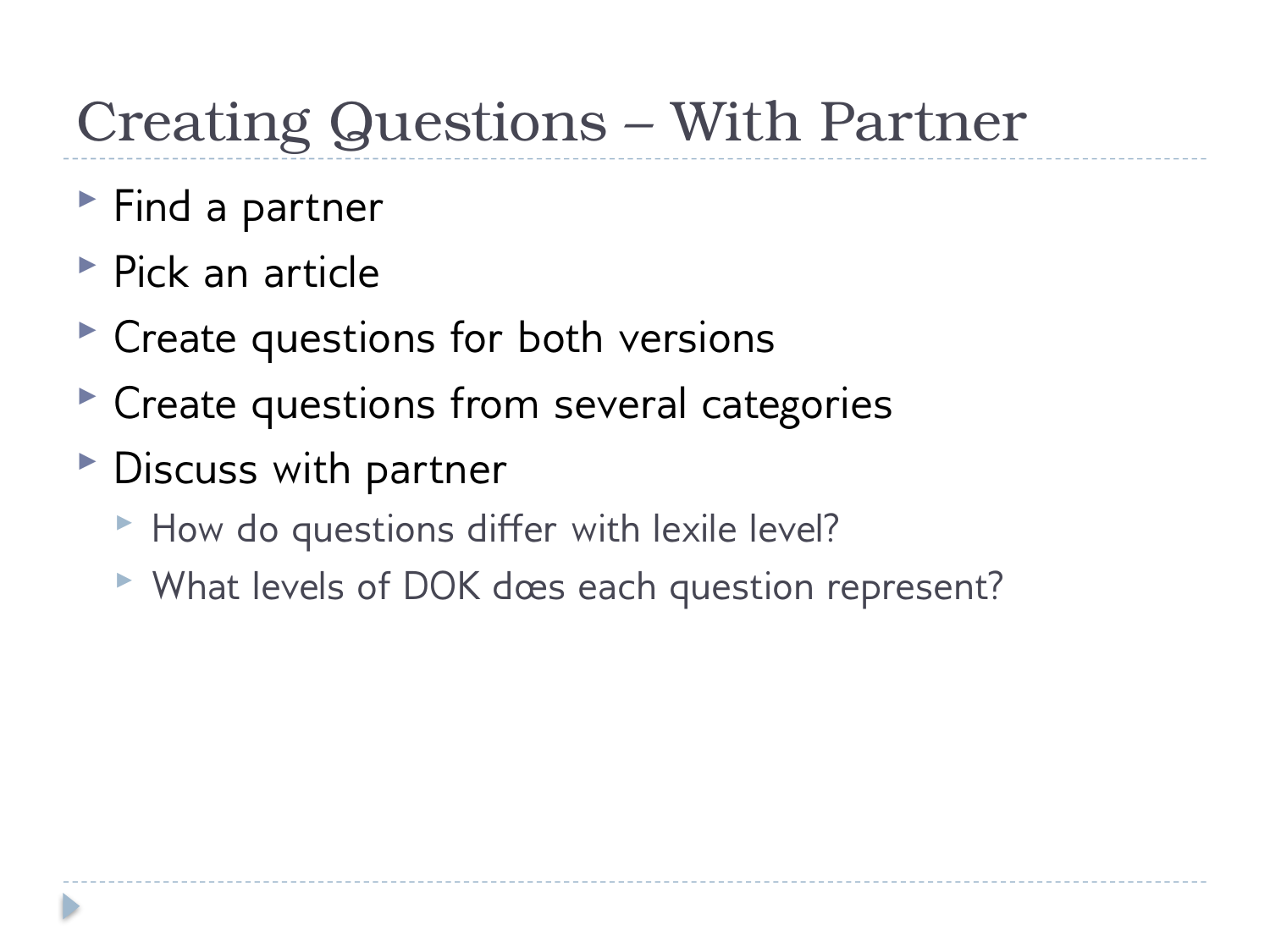

# Creating Questions – With Partner
Find a partner
Pick an article
Create questions for both versions
Create questions from several categories
Discuss with partner
How do questions differ with lexile level?
What levels of DOK does each question represent?